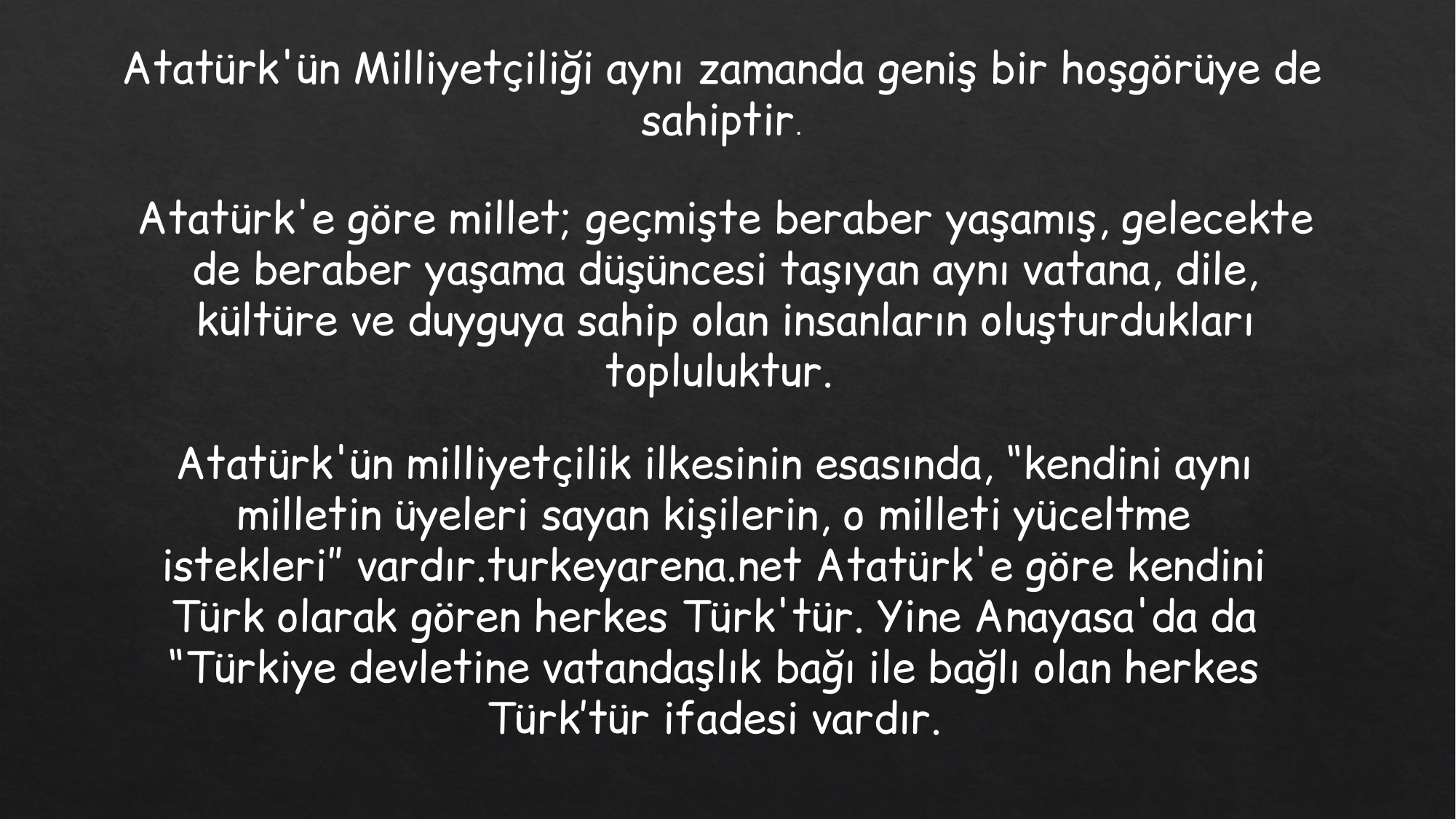

Atatürk'ün Milliyetçiliği aynı zamanda geniş bir hoşgörüye de sahiptir.

Atatürk'e göre millet; geçmişte beraber yaşamış, gelecekte de beraber yaşama düşüncesi taşıyan aynı vatana, dile, kültüre ve duyguya sahip olan insanların oluşturdukları topluluktur.

Atatürk'ün milliyetçilik ilkesinin esasında, “kendini aynı milletin üyeleri sayan kişilerin, o milleti yüceltme istekleri” vardır.turkeyarena.net Atatürk'e göre kendini Türk olarak gören herkes Türk'tür. Yine Anayasa'da da “Türkiye devletine vatandaşlık bağı ile bağlı olan herkes Türk’tür ifadesi vardır.